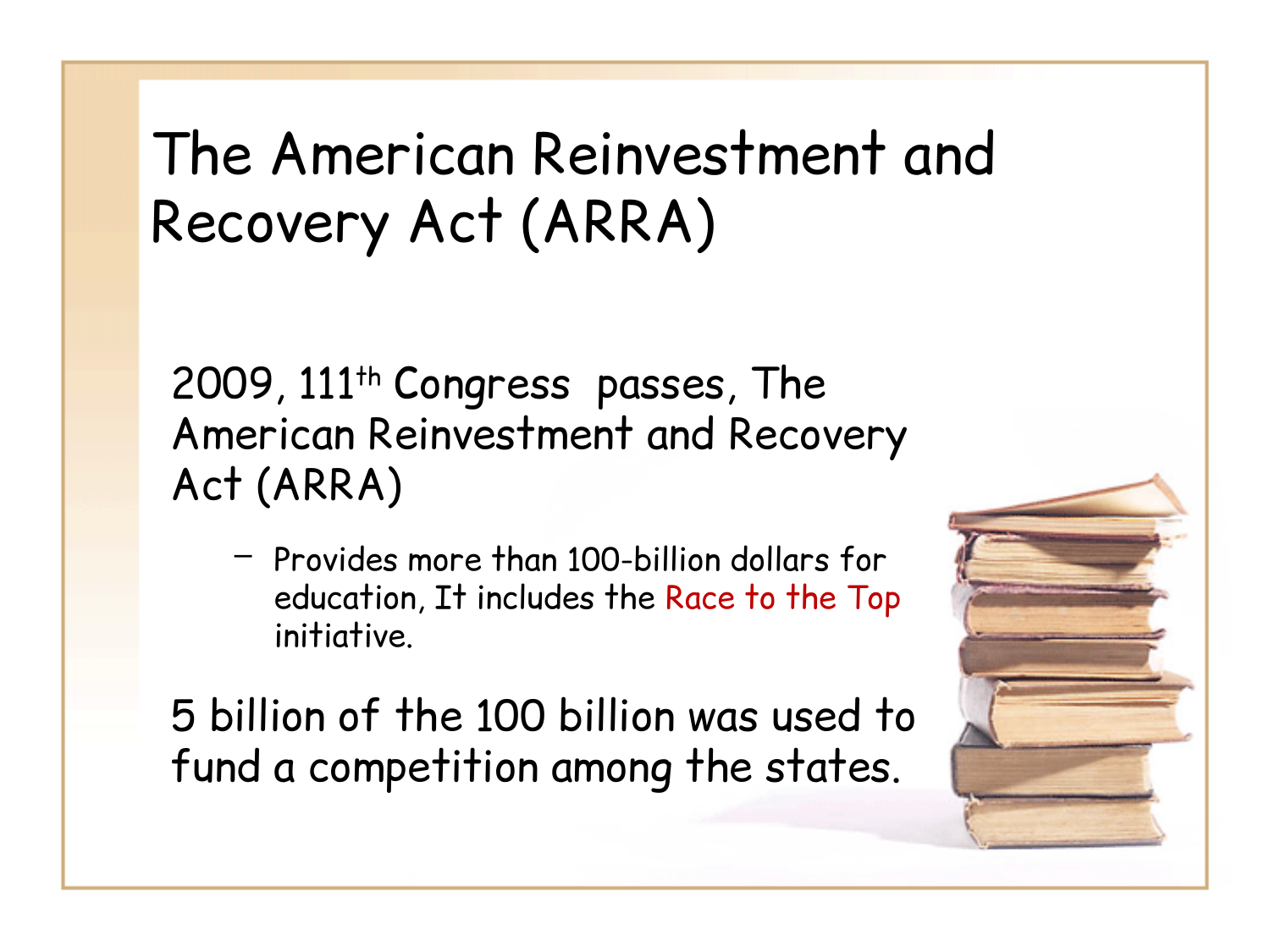

# The American Reinvestment and Recovery Act (ARRA)
2009, 111th Congress  passes, The American Reinvestment and Recovery Act (ARRA)

Provides more than 100-billion dollars for education, It includes the Race to the Top initiative.

5 billion of the 100 billion was used to fund a competition among the states.